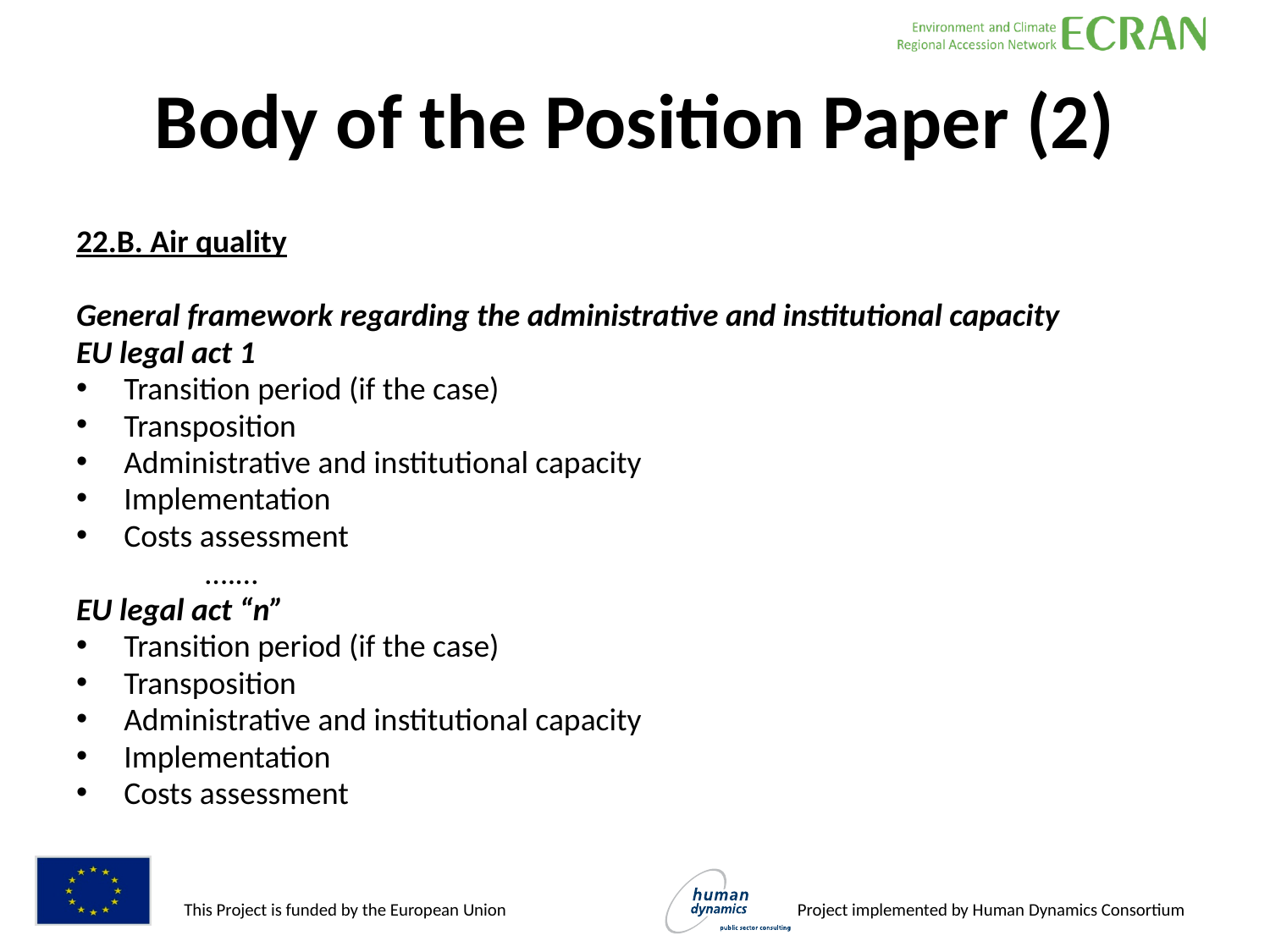

Body of the Position Paper (2)
22.B. Air quality

General framework regarding the administrative and institutional capacity
EU legal act 1
Transition period (if the case)
Transposition
Administrative and institutional capacity
Implementation
Costs assessment
                  ….…
EU legal act “n”
Transition period (if the case)
Transposition
Administrative and institutional capacity
Implementation
Costs assessment